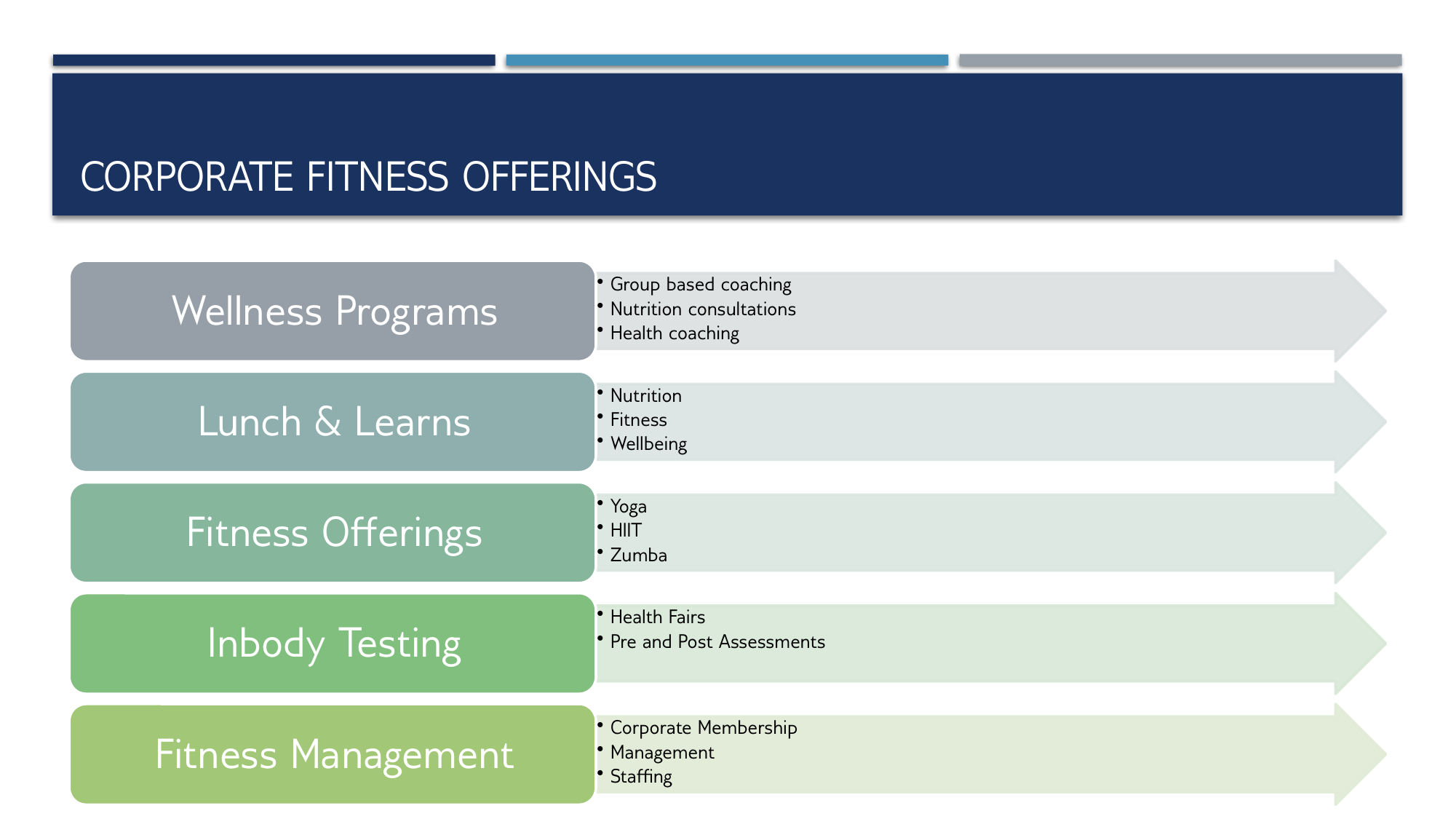

# Corporate fitness offerings
Group based coaching
Nutrition consultations
Health coaching
Wellness Programs
Nutrition
Fitness
Wellbeing
Lunch & Learns
Yoga
HIIT
Zumba
Fitness Offerings
Health Fairs
Pre and Post Assessments
Inbody Testing
Corporate Membership
Management
Staffing
Fitness Management